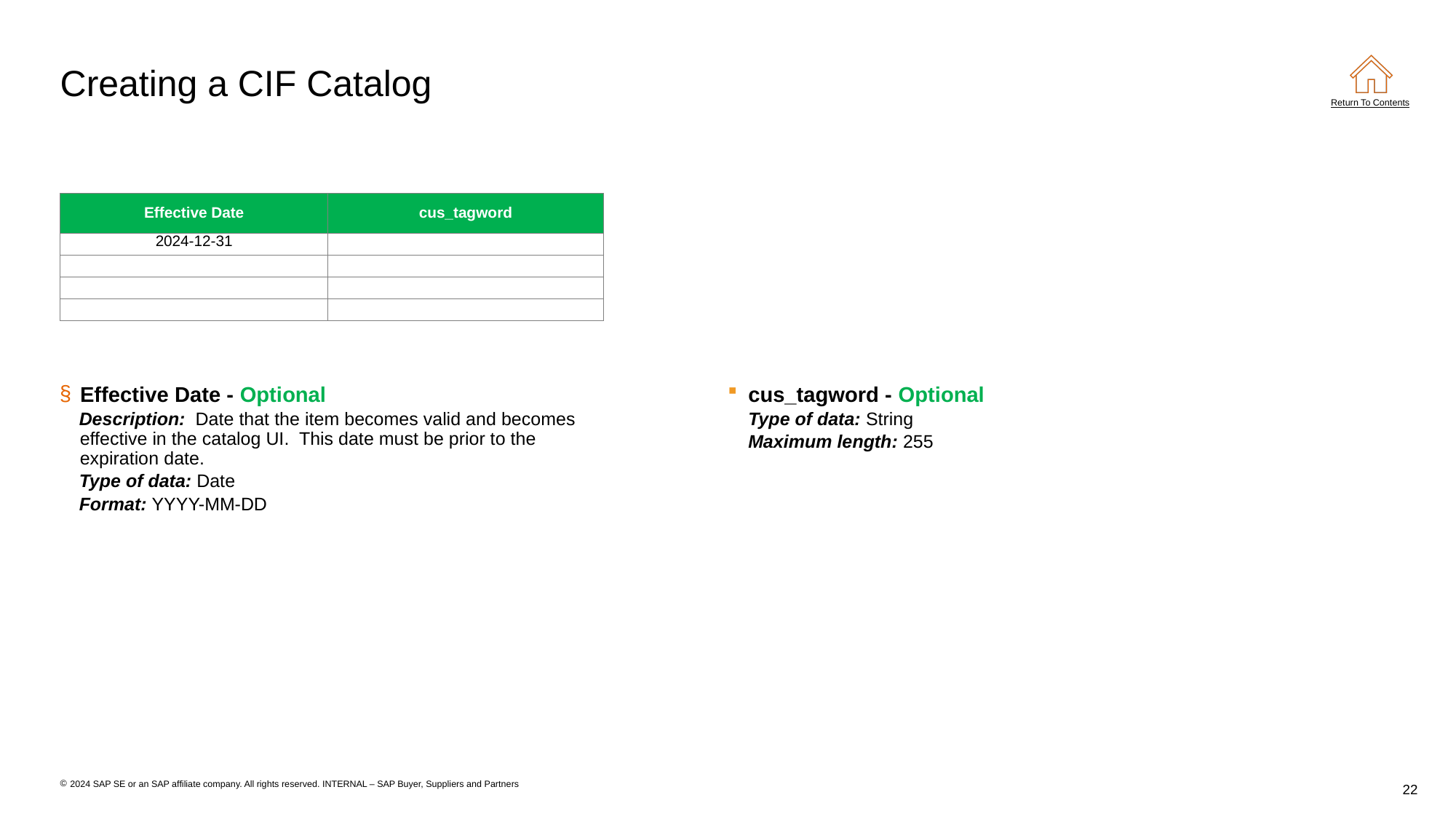

# Creating a CIF Catalog
| Effective Date | cus\_tagword |
| --- | --- |
| 2024-12-31 |  |
|  |  |
|  |  |
|  |  |
Effective Date - Optional
Description:  Date that the item becomes valid and becomes effective in the catalog UI.  This date must be prior to the expiration date.
Type of data: Date
Format: YYYY-MM-DD

cus_tagword - Optional
Type of data: String
Maximum length: 255